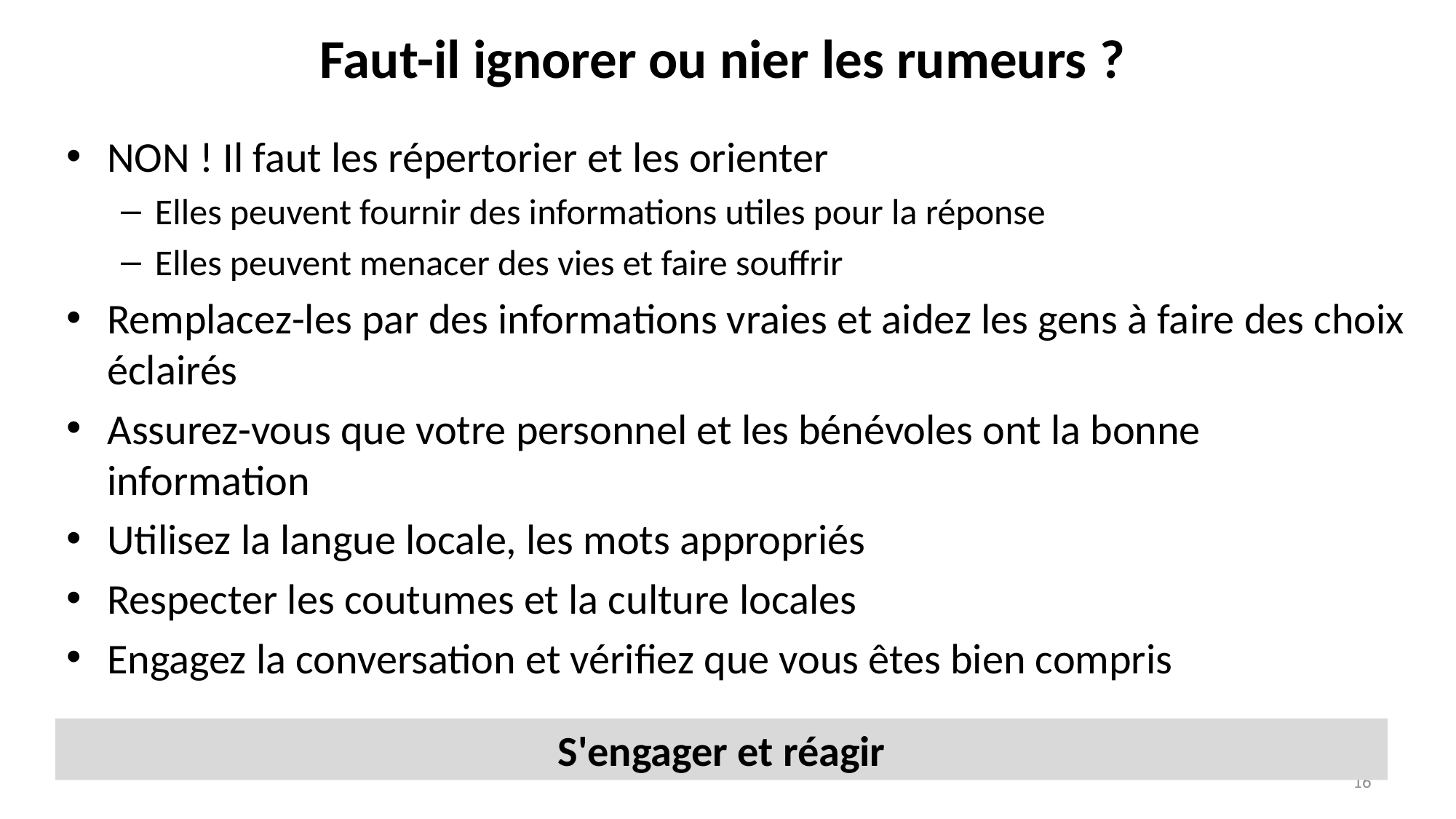

# Faut-il ignorer ou nier les rumeurs ?
NON ! Il faut les répertorier et les orienter
Elles peuvent fournir des informations utiles pour la réponse
Elles peuvent menacer des vies et faire souffrir
Remplacez-les par des informations vraies et aidez les gens à faire des choix éclairés
Assurez-vous que votre personnel et les bénévoles ont la bonne information
Utilisez la langue locale, les mots appropriés
Respecter les coutumes et la culture locales
Engagez la conversation et vérifiez que vous êtes bien compris

S'engager et réagir
16